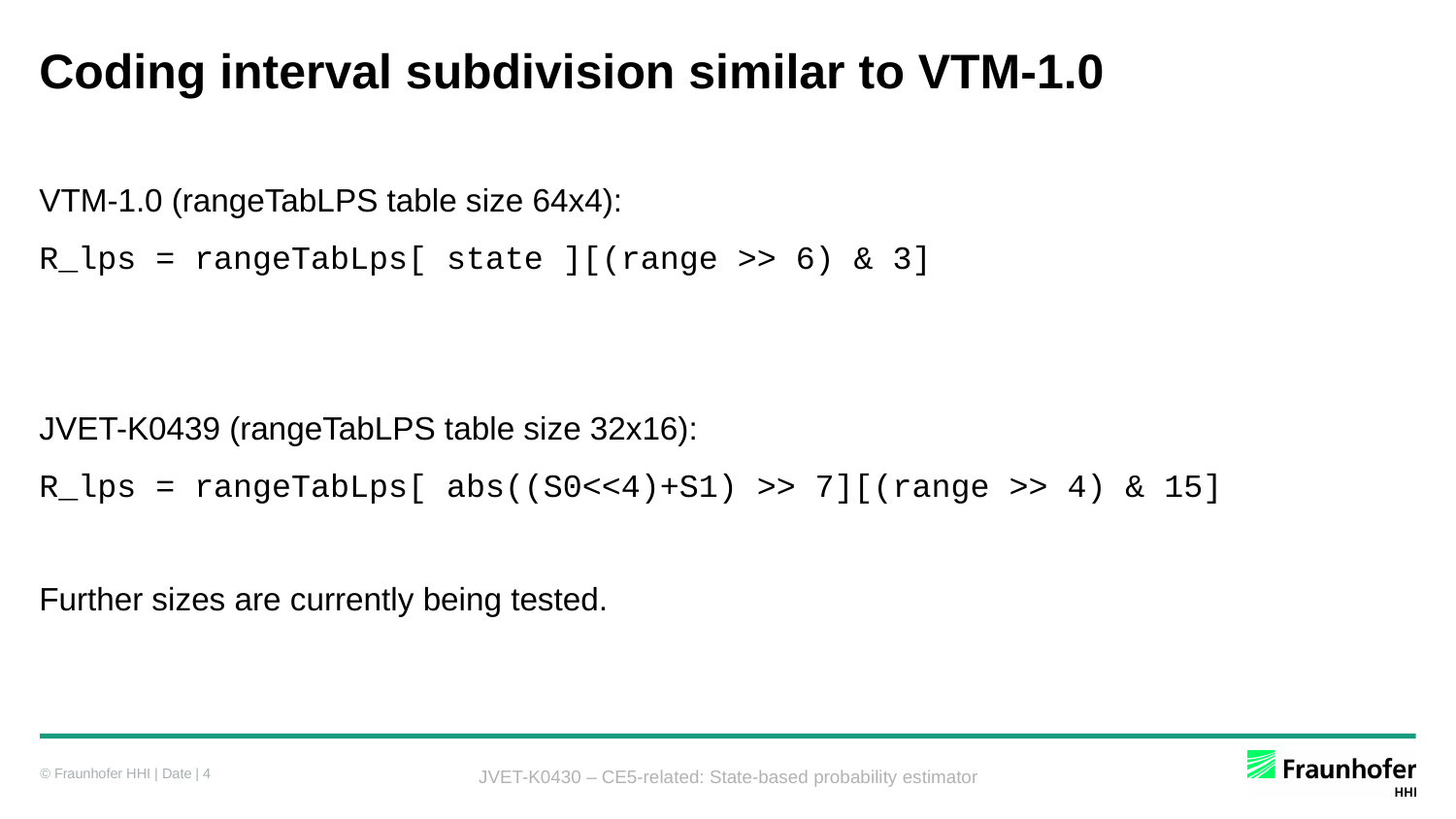

# Coding interval subdivision similar to VTM-1.0
VTM-1.0 (rangeTabLPS table size 64x4):
R_lps = rangeTabLps[ state ][(range >> 6) & 3]

JVET-K0439 (rangeTabLPS table size 32x16):
R_lps = rangeTabLps[ abs((S0<<4)+S1) >> 7][(range >> 4) & 15]

Further sizes are currently being tested.

JVET-K0430 – CE5-related: State-based probability estimator